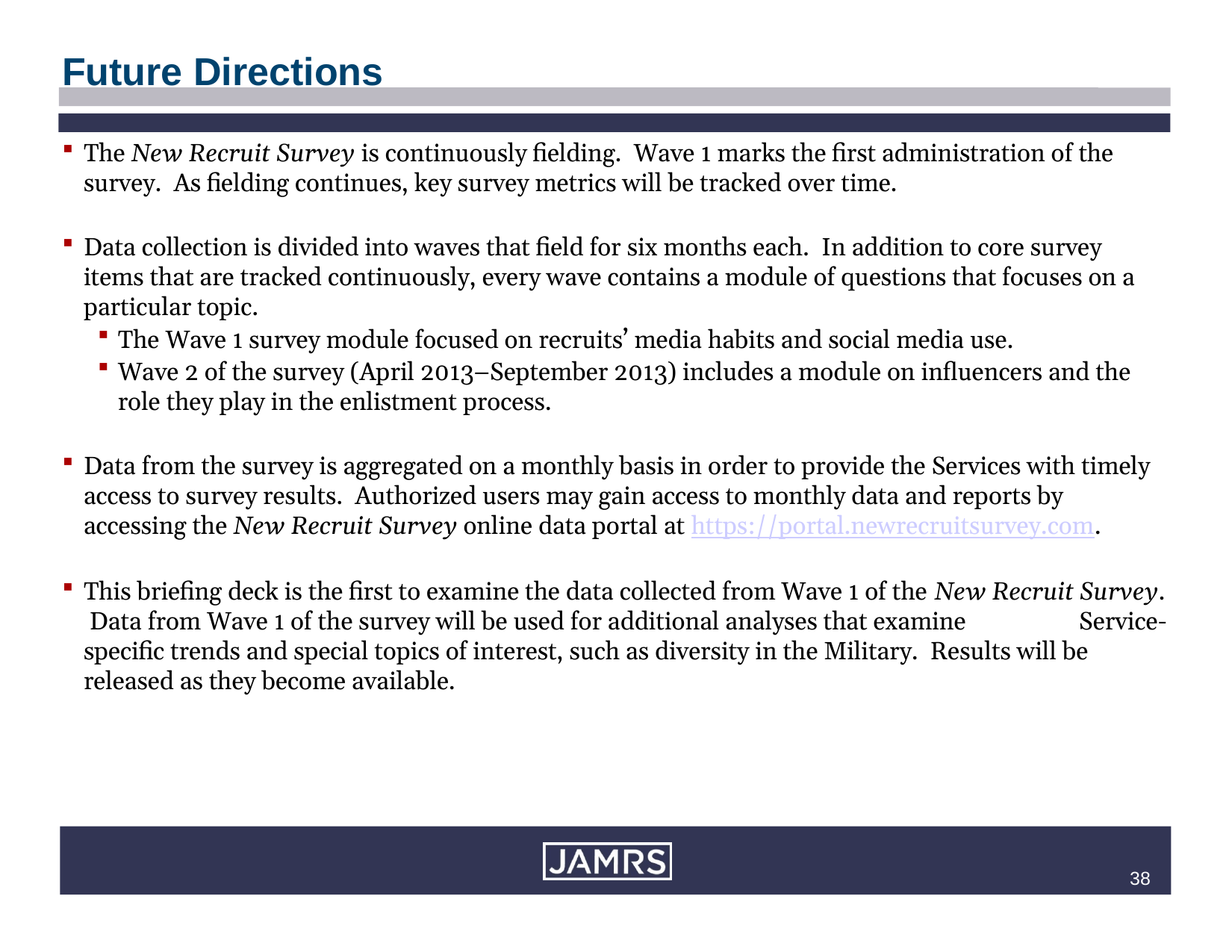

# Future Directions
The New Recruit Survey is continuously fielding.  Wave 1 marks the first administration of the survey.  As fielding continues, key survey metrics will be tracked over time.

Data collection is divided into waves that field for six months each.  In addition to core survey items that are tracked continuously, every wave contains a module of questions that focuses on a particular topic.
The Wave 1 survey module focused on recruits’ media habits and social media use.
Wave 2 of the survey (April 2013–September 2013) includes a module on influencers and the role they play in the enlistment process.

Data from the survey is aggregated on a monthly basis in order to provide the Services with timely access to survey results.  Authorized users may gain access to monthly data and reports by accessing the New Recruit Survey online data portal at https://portal.newrecruitsurvey.com.

This briefing deck is the first to examine the data collected from Wave 1 of the New Recruit Survey.  Data from Wave 1 of the survey will be used for additional analyses that examine                   Service-specific trends and special topics of interest, such as diversity in the Military.  Results will be released as they become available.

38